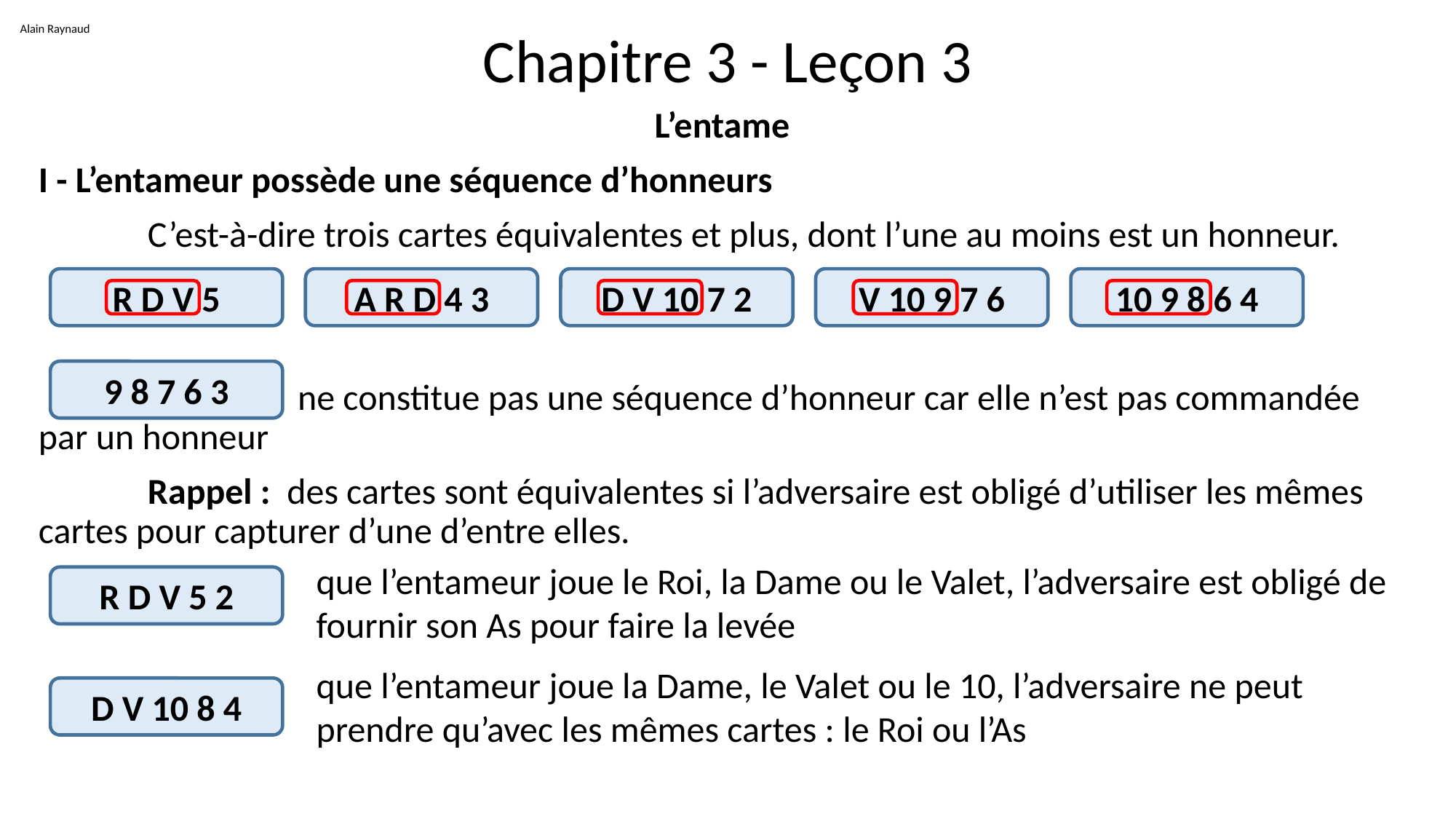

Alain Raynaud
# Chapitre 3 - Leçon 3
L’entame
I - L’entameur possède une séquence d’honneurs
	C’est-à-dire trois cartes équivalentes et plus, dont l’une au moins est un honneur.

		     ne constitue pas une séquence d’honneur car elle n’est pas commandée par un honneur
	Rappel :  des cartes sont équivalentes si l’adversaire est obligé d’utiliser les mêmes cartes pour capturer d’une d’entre elles.
R D V 5
A R D 4 3
D V 10 7 2
V 10 9 7 6
10 9 8 6 4

9 8 7 6 3
que l’entameur joue le Roi, la Dame ou le Valet, l’adversaire est obligé de fournir son As pour faire la levée
R D V 5 2
que l’entameur joue la Dame, le Valet ou le 10, l’adversaire ne peut prendre qu’avec les mêmes cartes : le Roi ou l’As
D V 10 8 4